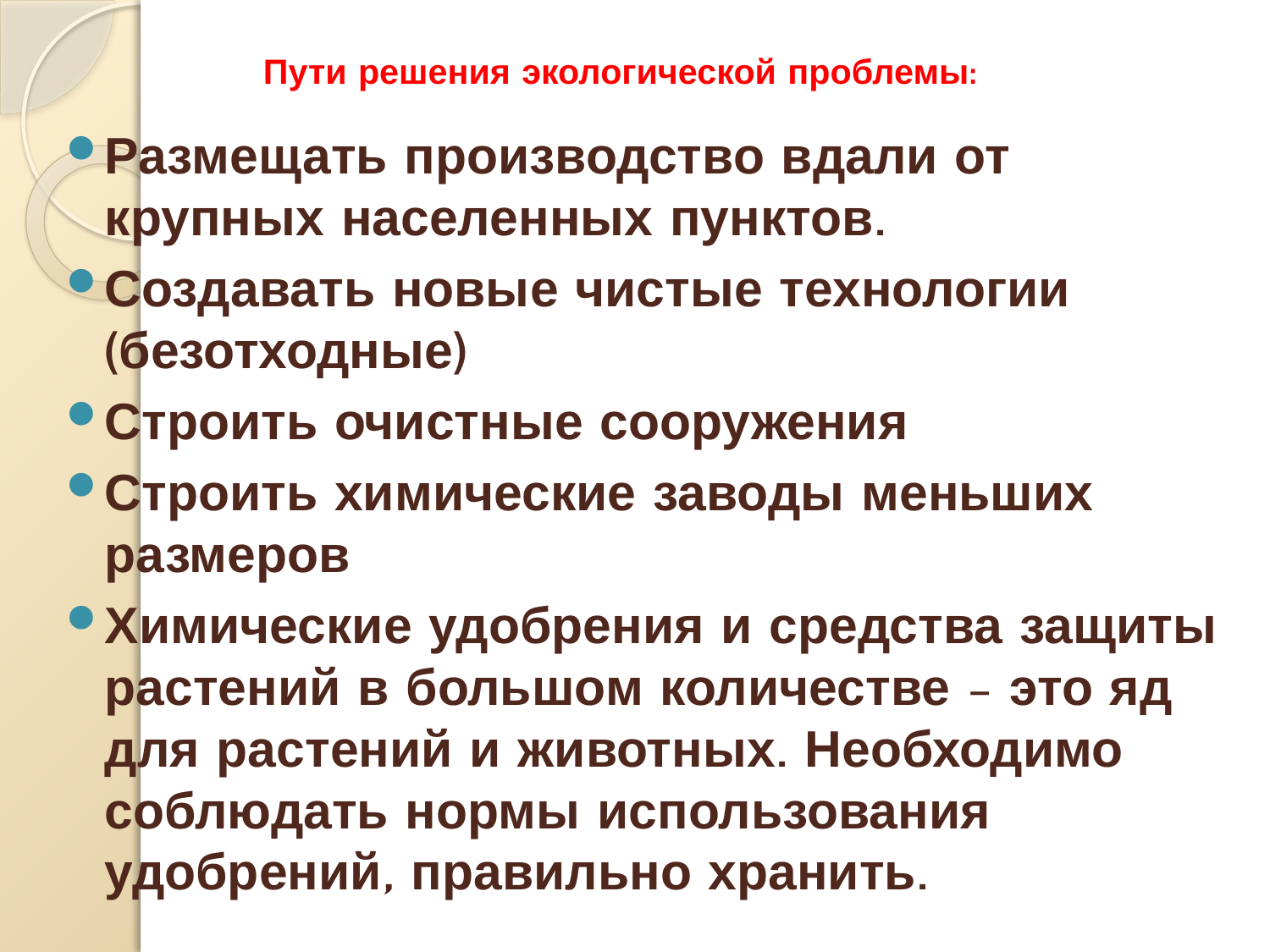

# Пути решения экологической проблемы:
Размещать производство вдали от крупных населенных пунктов.
Создавать новые чистые технологии  (безотходные)
Строить очистные сооружения
Строить химические заводы меньших размеров
Химические удобрения и средства защиты растений в большом количестве – это яд для растений и животных. Необходимо соблюдать нормы использования удобрений, правильно хранить.